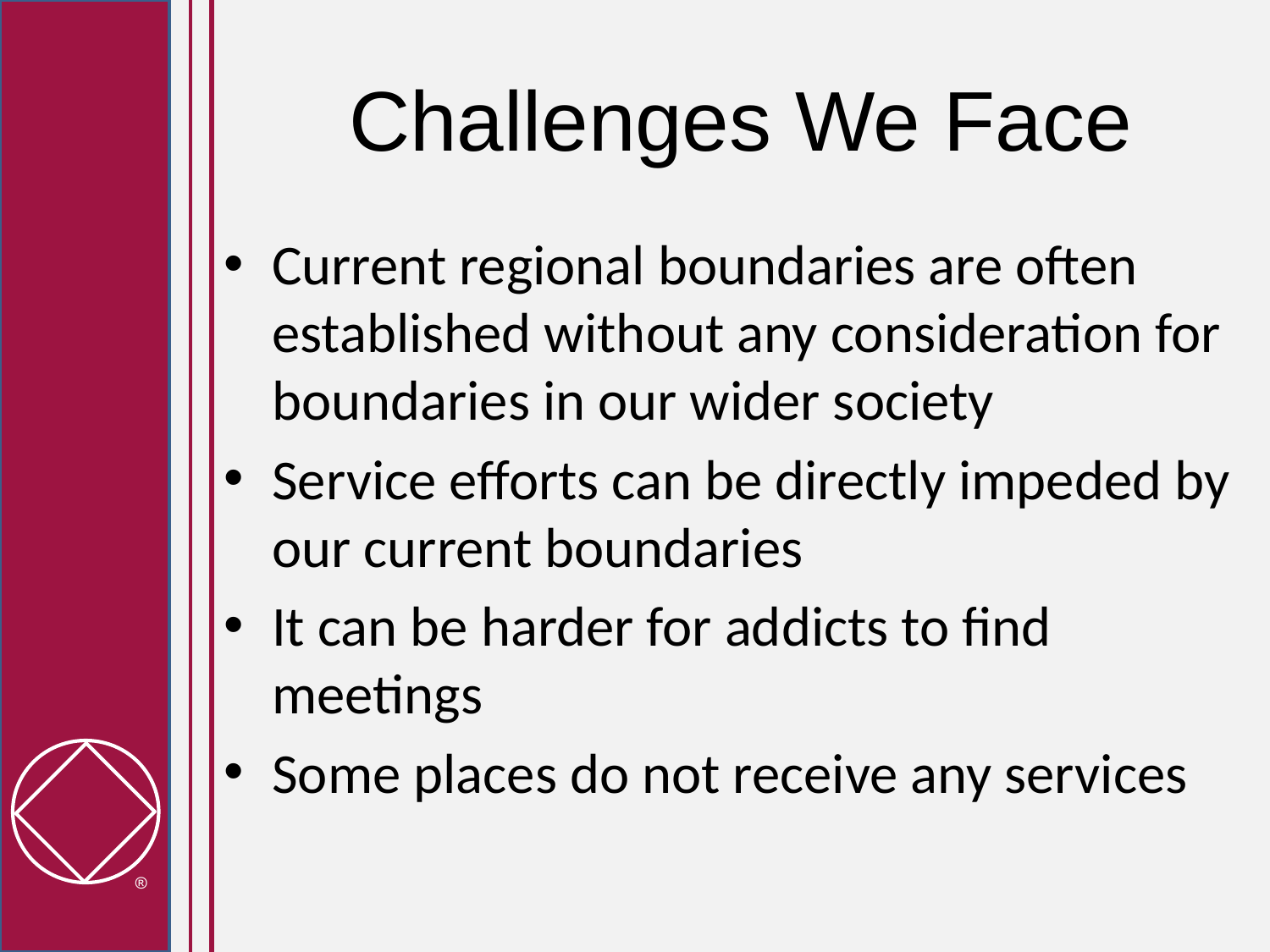

# Challenges We Face
Current regional boundaries are often established without any consideration for boundaries in our wider society
Service efforts can be directly impeded by our current boundaries
It can be harder for addicts to find meetings
Some places do not receive any services